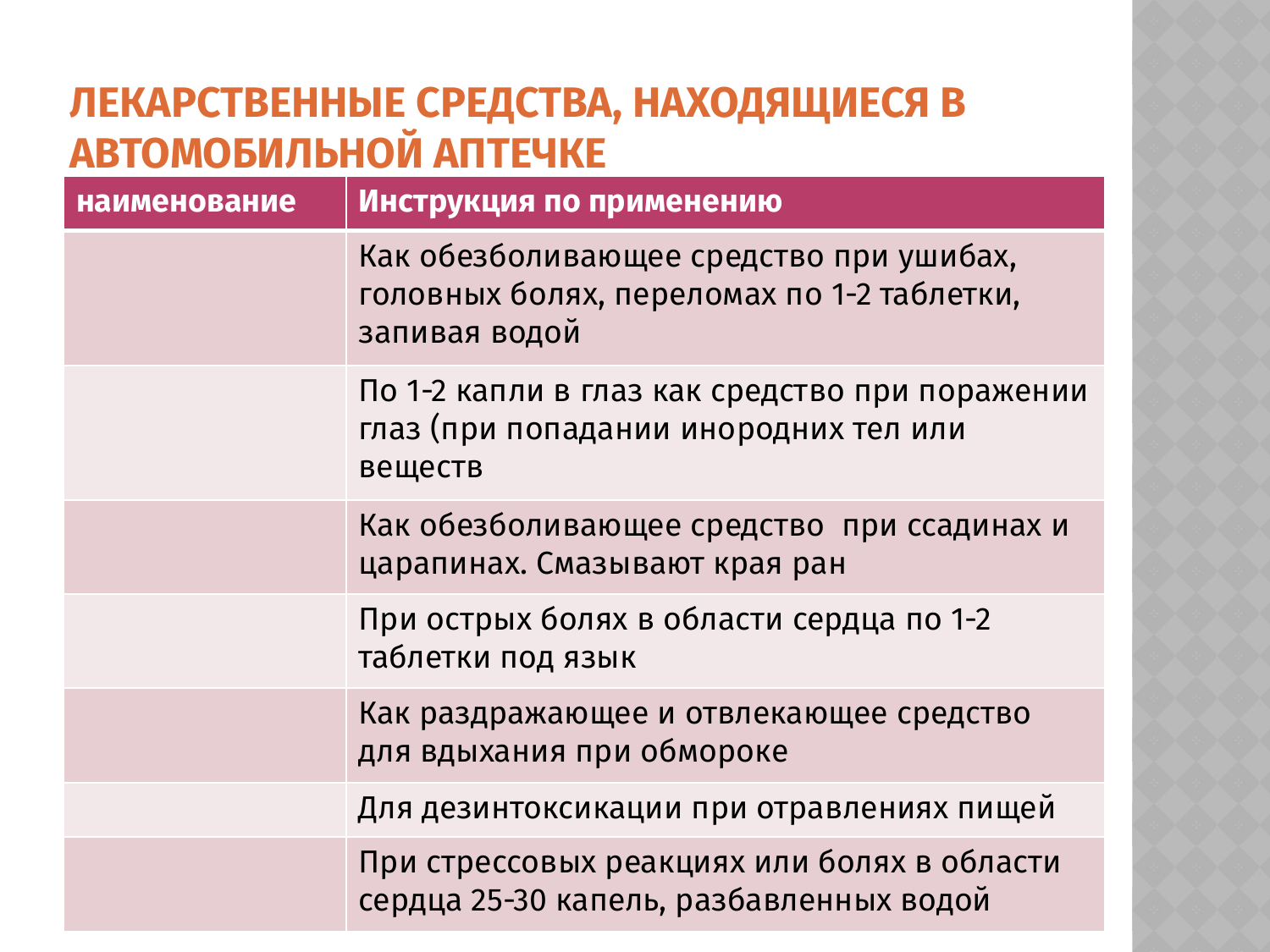

# лекарственные средства, находящиеся в автомобильной аптечке
| наименование | Инструкция по применению |
| --- | --- |
|  | Как обезболивающее средство при ушибах, головных болях, переломах по 1-2 таблетки, запивая водой |
|  | По 1-2 капли в глаз как средство при поражении глаз (при попадании инородних тел или веществ |
|  | Как обезболивающее средство при ссадинах и царапинах. Смазывают края ран |
|  | При острых болях в области сердца по 1-2 таблетки под язык |
|  | Как раздражающее и отвлекающее средство для вдыхания при обмороке |
|  | Для дезинтоксикации при отравлениях пищей |
|  | При стрессовых реакциях или болях в области сердца 25-30 капель, разбавленных водой |